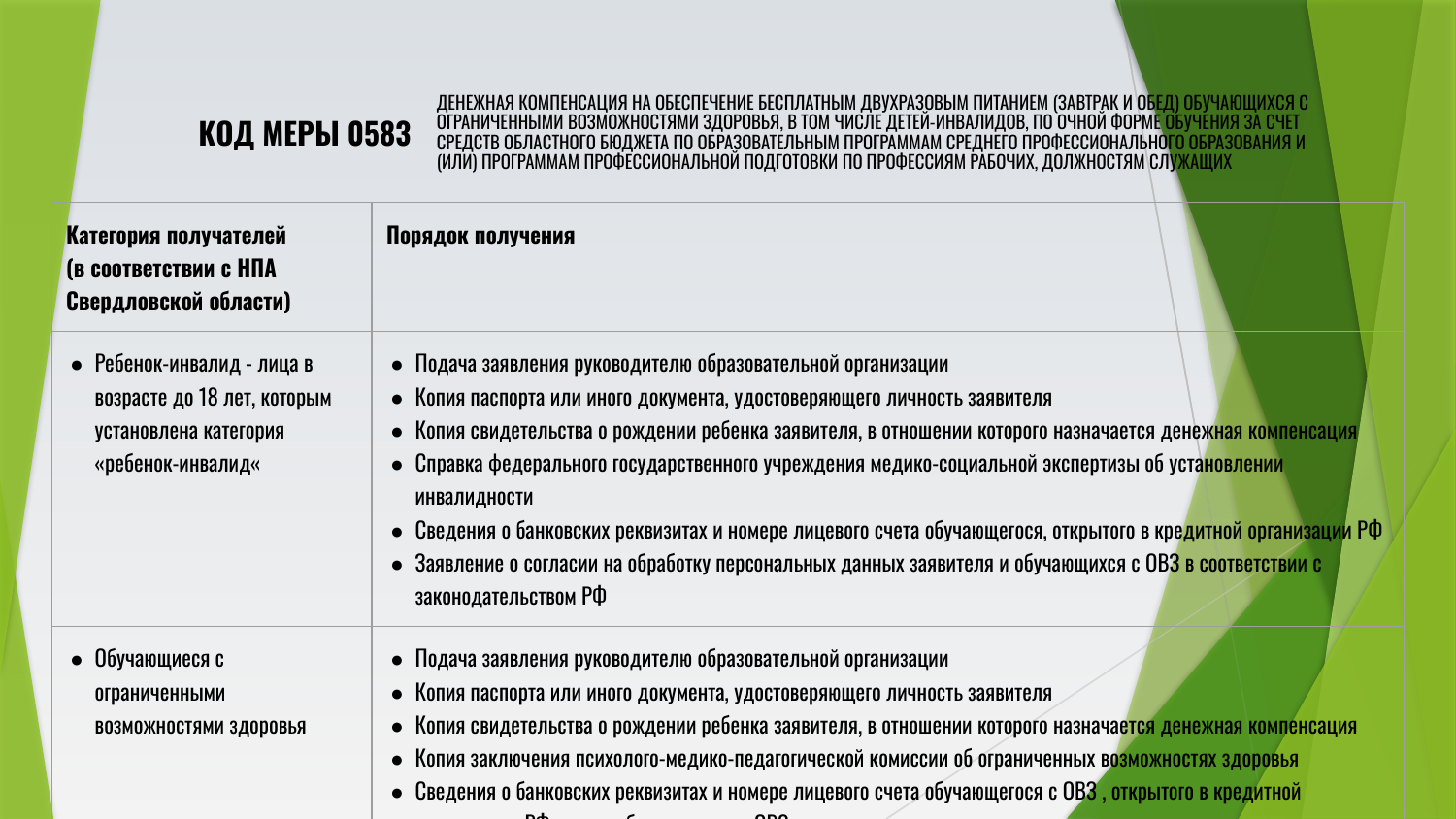

КОД МЕРЫ 0583
# ДЕНЕЖНАЯ КОМПЕНСАЦИЯ НА ОБЕСПЕЧЕНИЕ БЕСПЛАТНЫМ ДВУХРАЗОВЫМ ПИТАНИЕМ (ЗАВТРАК И ОБЕД) ОБУЧАЮЩИХСЯ С ОГРАНИЧЕННЫМИ ВОЗМОЖНОСТЯМИ ЗДОРОВЬЯ, В ТОМ ЧИСЛЕ ДЕТЕЙ-ИНВАЛИДОВ, ПО ОЧНОЙ ФОРМЕ ОБУЧЕНИЯ ЗА СЧЕТ СРЕДСТВ ОБЛАСТНОГО БЮДЖЕТА ПО ОБРАЗОВАТЕЛЬНЫМ ПРОГРАММАМ СРЕДНЕГО ПРОФЕССИОНАЛЬНОГО ОБРАЗОВАНИЯ И (ИЛИ) ПРОГРАММАМ ПРОФЕССИОНАЛЬНОЙ ПОДГОТОВКИ ПО ПРОФЕССИЯМ РАБОЧИХ, ДОЛЖНОСТЯМ СЛУЖАЩИХ
| Категория получателей (в соответствии с НПА Свердловской области) | Порядок получения |
| --- | --- |
| Ребенок-инвалид - лица в возрасте до 18 лет, которым установлена категория «ребенок-инвалид« | Подача заявления руководителю образовательной организации Копия паспорта или иного документа, удостоверяющего личность заявителя Копия свидетельства о рождении ребенка заявителя, в отношении которого назначается денежная компенсация Справка федерального государственного учреждения медико-социальной экспертизы об установлении инвалидности Сведения о банковских реквизитах и номере лицевого счета обучающегося, открытого в кредитной организации РФ Заявление о согласии на обработку персональных данных заявителя и обучающихся с ОВЗ в соответствии с законодательством РФ |
| Обучающиеся с ограниченными возможностями здоровья | Подача заявления руководителю образовательной организации Копия паспорта или иного документа, удостоверяющего личность заявителя Копия свидетельства о рождении ребенка заявителя, в отношении которого назначается денежная компенсация Копия заключения психолого-медико-педагогической комиссии об ограниченных возможностях здоровья Сведения о банковских реквизитах и номере лицевого счета обучающегося с ОВЗ , открытого в кредитной организации РФ на имя обучающегося с ОВЗ Заявление о согласии на обработку персональных данных заявителя и обучающихся с ОВЗ в соответствии с законодательством РФ |